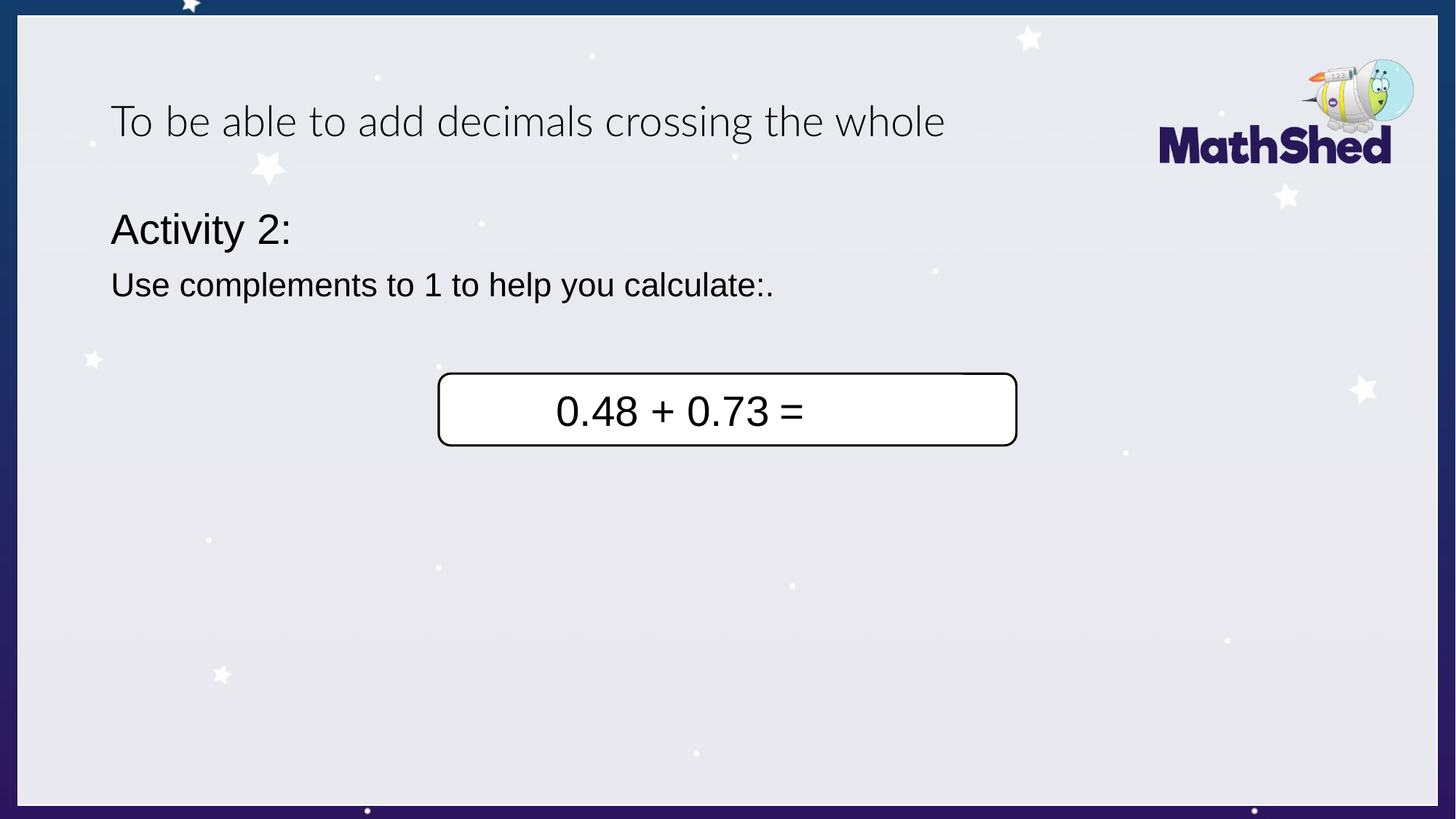

# To be able to add decimals crossing the whole
Activity 2:
Use complements to 1 to help you calculate:.

0.48 + 0.73 = 1.21